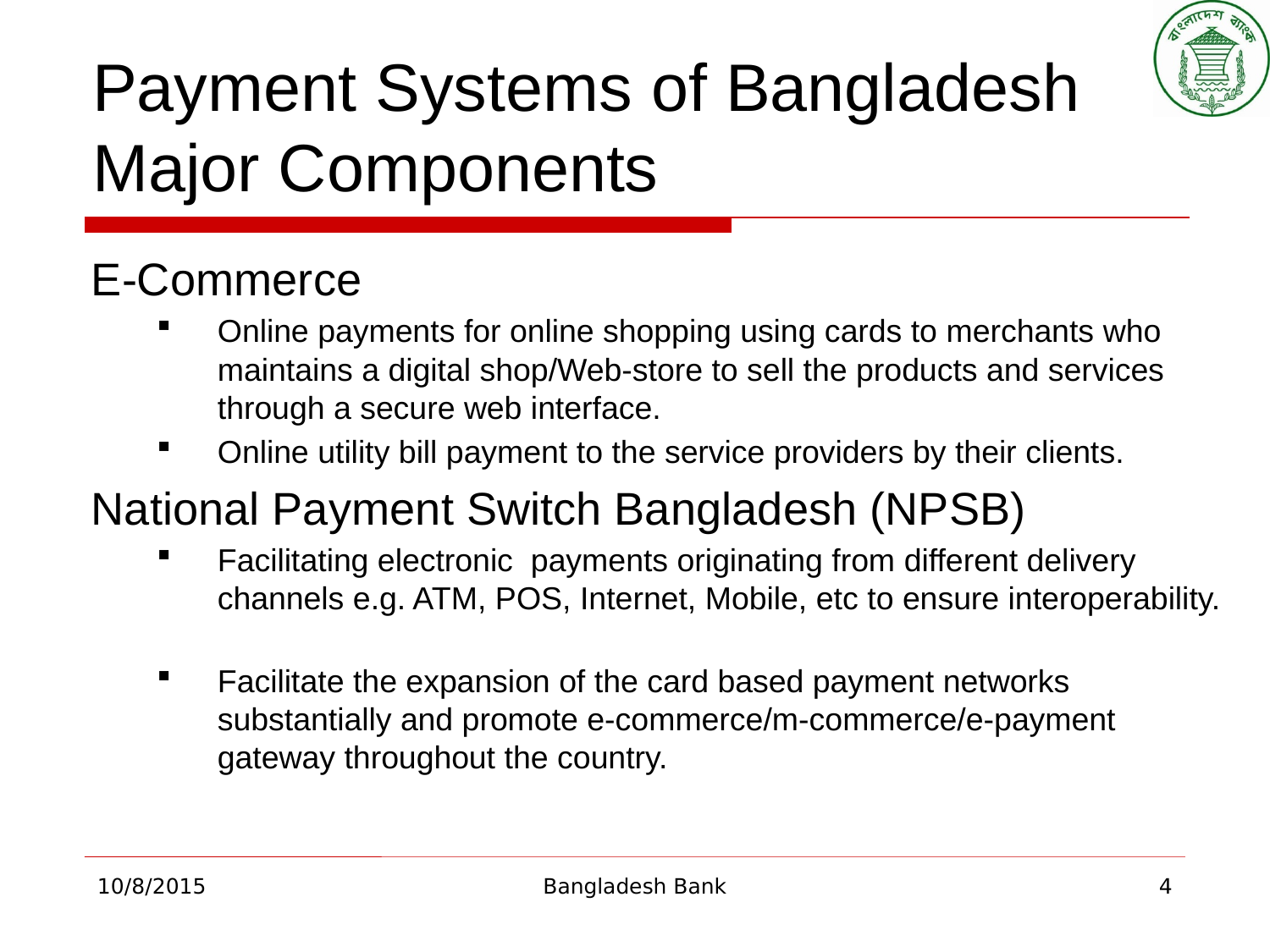

# Payment Systems of Bangladesh Major Components
E-Commerce
Online payments for online shopping using cards to merchants who maintains a digital shop/Web-store to sell the products and services through a secure web interface.
Online utility bill payment to the service providers by their clients.
National Payment Switch Bangladesh (NPSB)
Facilitating electronic  payments originating from different delivery channels e.g. ATM, POS, Internet, Mobile, etc to ensure interoperability.
Facilitate the expansion of the card based payment networks substantially and promote e-commerce/m-commerce/e-payment gateway throughout the country.

10/8/2015
Bangladesh Bank
4